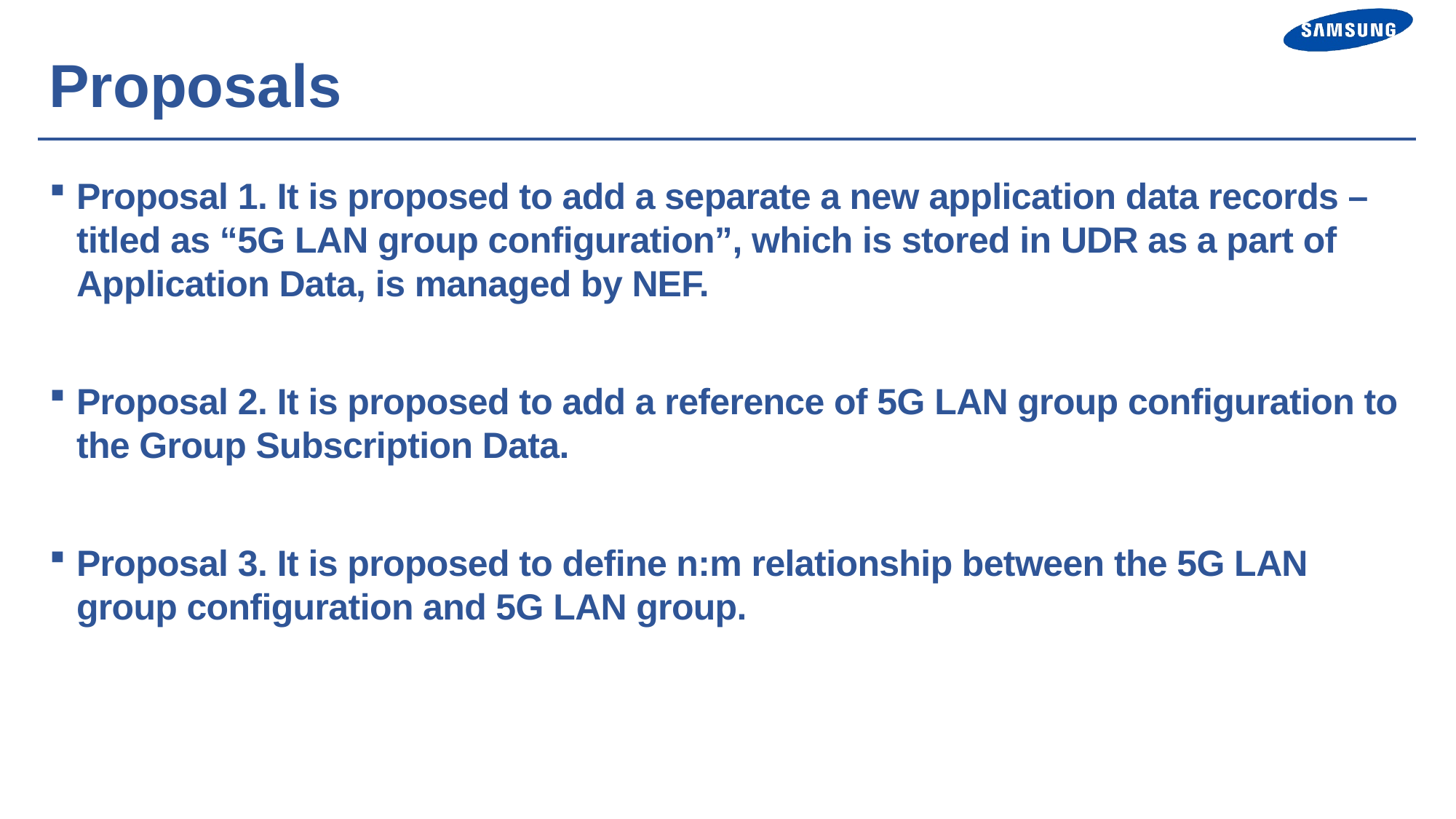

# Proposals
Proposal 1. It is proposed to add a separate a new application data records – titled as “5G LAN group configuration”, which is stored in UDR as a part of Application Data, is managed by NEF.

Proposal 2. It is proposed to add a reference of 5G LAN group configuration to the Group Subscription Data.

Proposal 3. It is proposed to define n:m relationship between the 5G LAN group configuration and 5G LAN group.